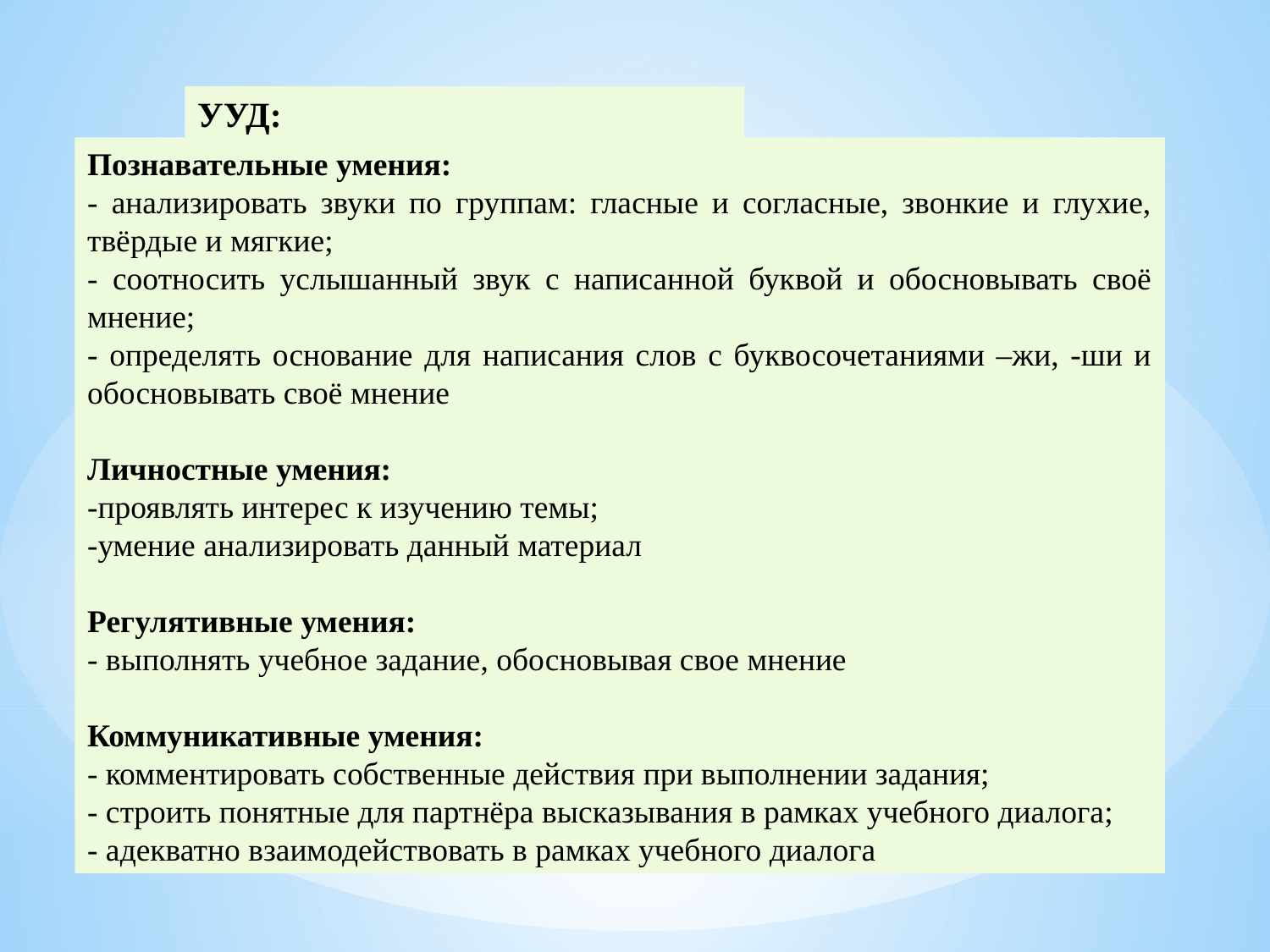

УУД:
Познавательные умения:
- анализировать звуки по группам: гласные и согласные, звонкие и глухие, твёрдые и мягкие;
- соотносить услышанный звук с написанной буквой и обосновывать своё мнение;
- определять основание для написания слов с буквосочетаниями –жи, -ши и обосновывать своё мнение

Личностные умения:
-проявлять интерес к изучению темы;
-умение анализировать данный материал

Регулятивные умения:
- выполнять учебное задание, обосновывая свое мнение

Коммуникативные умения:
- комментировать собственные действия при выполнении задания;
- строить понятные для партнёра высказывания в рамках учебного диалога;
- адекватно взаимодействовать в рамках учебного диалога